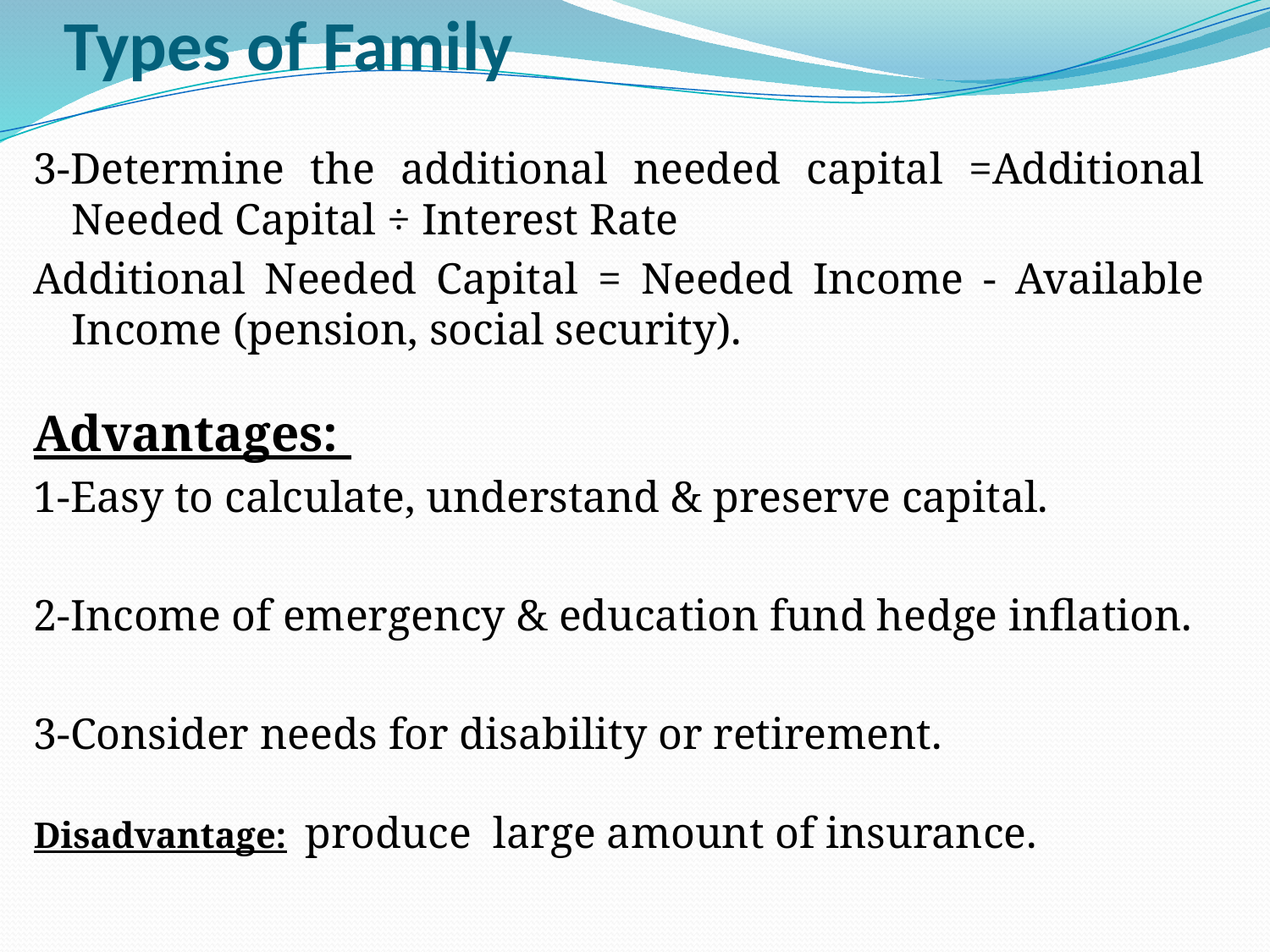

# Types of Family

3-Determine the additional needed capital =Additional Needed Capital ÷ Interest Rate
Additional Needed Capital = Needed Income - Available Income (pension, social security).

Advantages:
1-Easy to calculate, understand & preserve capital.

2-Income of emergency & education fund hedge inflation.

3-Consider needs for disability or retirement.

Disadvantage:  produce  large amount of insurance.